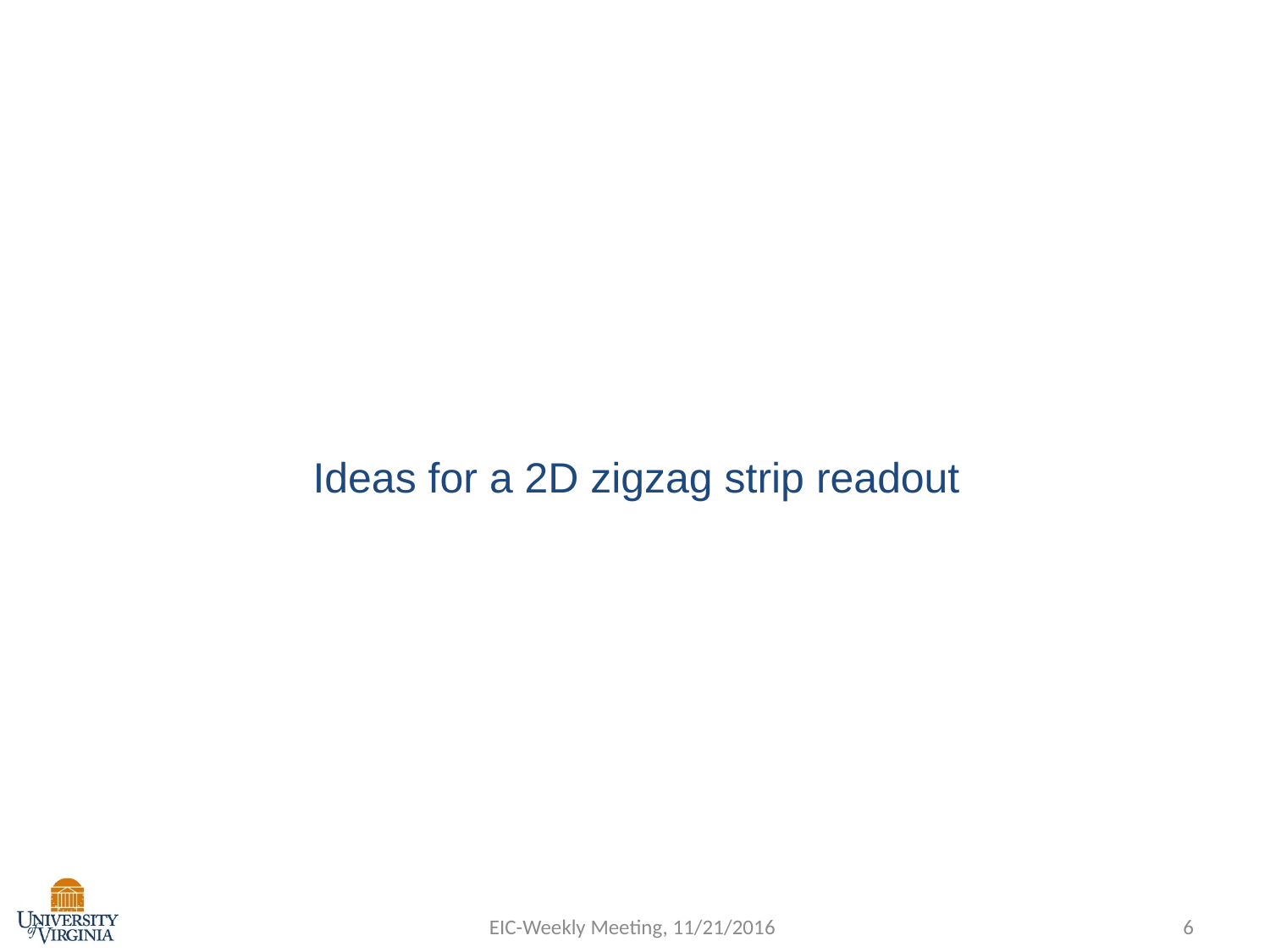

Ideas for a 2D zigzag strip readout
EIC-Weekly Meeting, 11/21/2016
6